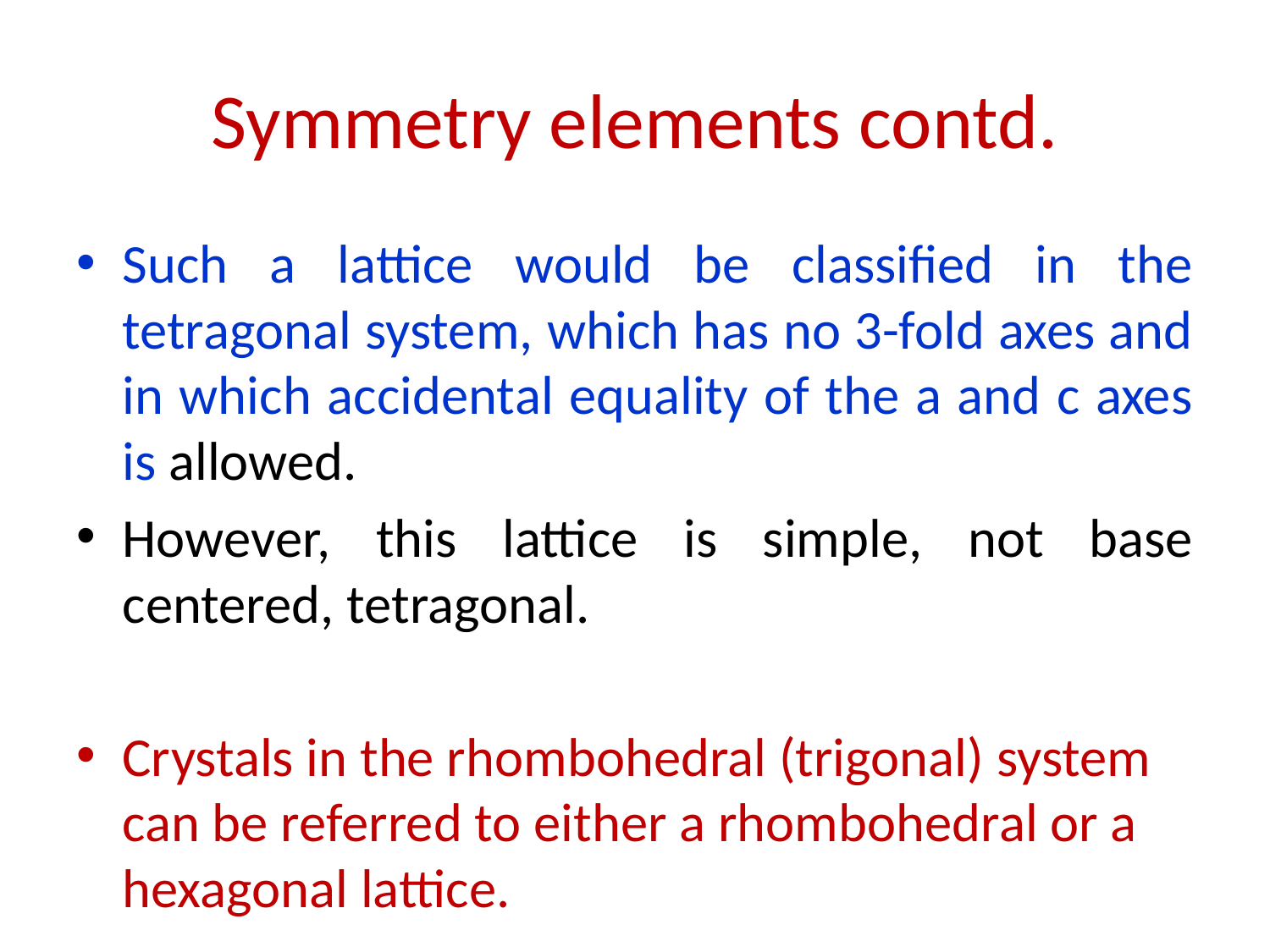

# Symmetry elements contd.
Such a lattice would be classified in the tetragonal system, which has no 3-fold axes and in which accidental equality of the a and c axes is allowed.
However, this lattice is simple, not base centered, tetragonal.

Crystals in the rhombohedral (trigonal) system can be referred to either a rhombohedral or a hexagonal lattice.